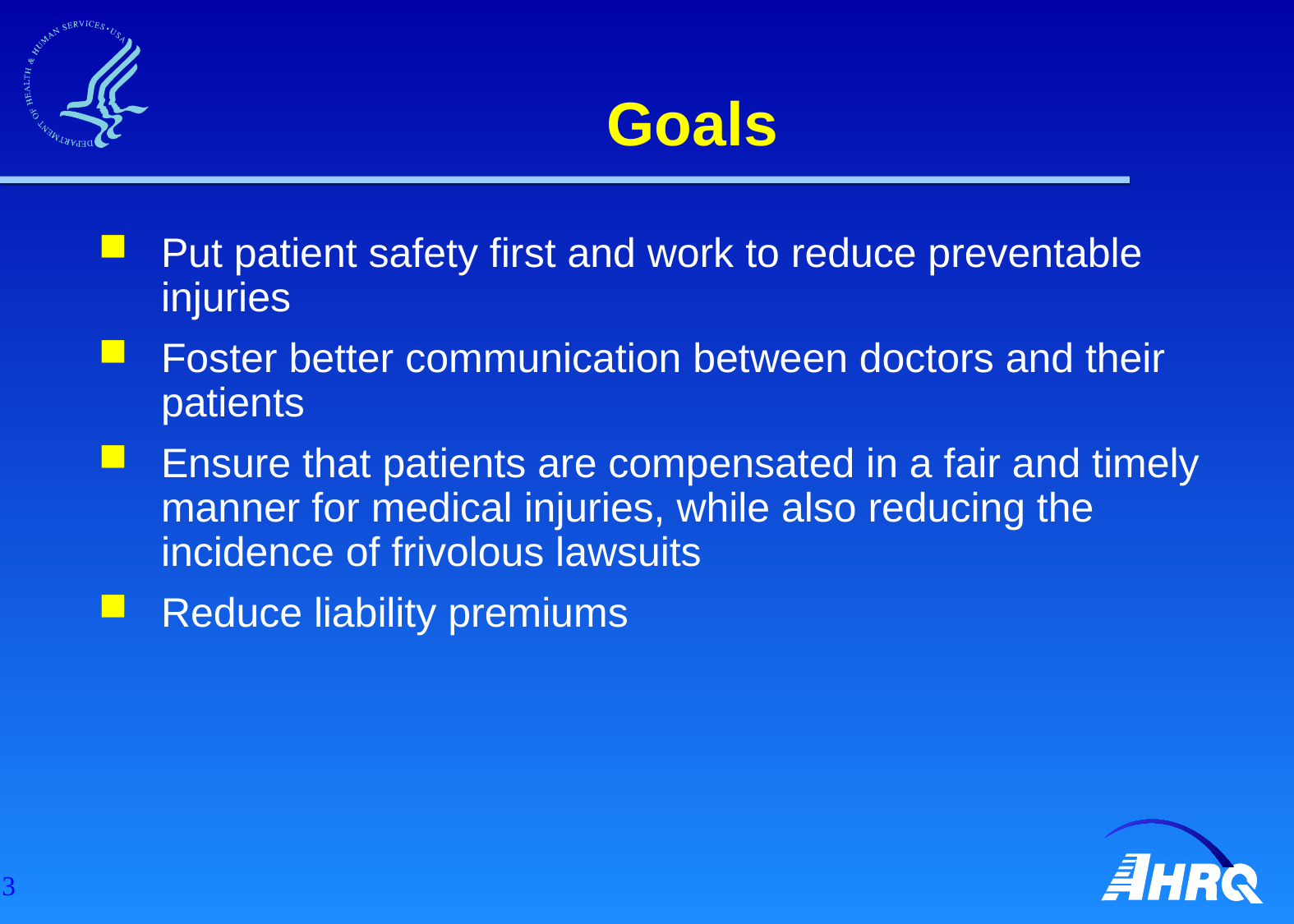

# Goals
Put patient safety first and work to reduce preventable injuries
Foster better communication between doctors and their patients
Ensure that patients are compensated in a fair and timely manner for medical injuries, while also reducing the incidence of frivolous lawsuits
Reduce liability premiums